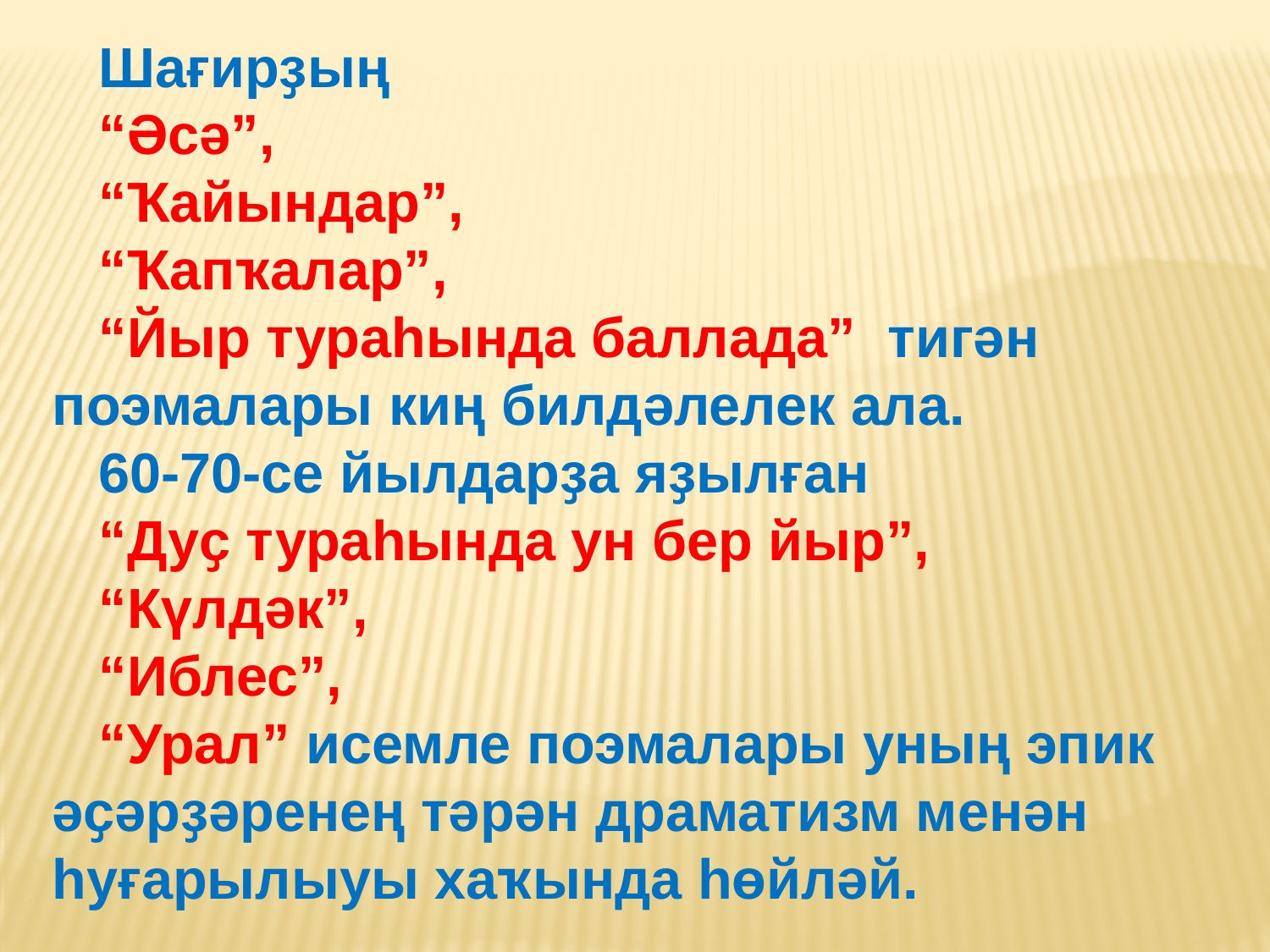

Шағирҙың
“Әсә”,
“Ҡайындар”,
“Ҡапҡалар”,
“Йыр тураһында баллада”  тигән поэмалары киң билдәлелек ала.
60-70-се йылдарҙа яҙылған
“Дуҫ тураһында ун бер йыр”,
“Күлдәк”,
“Иблес”,
“Урал” исемле поэмалары уның эпик әҫәрҙәренең тәрән драматизм менән һуғарылыуы хаҡында һөйләй.